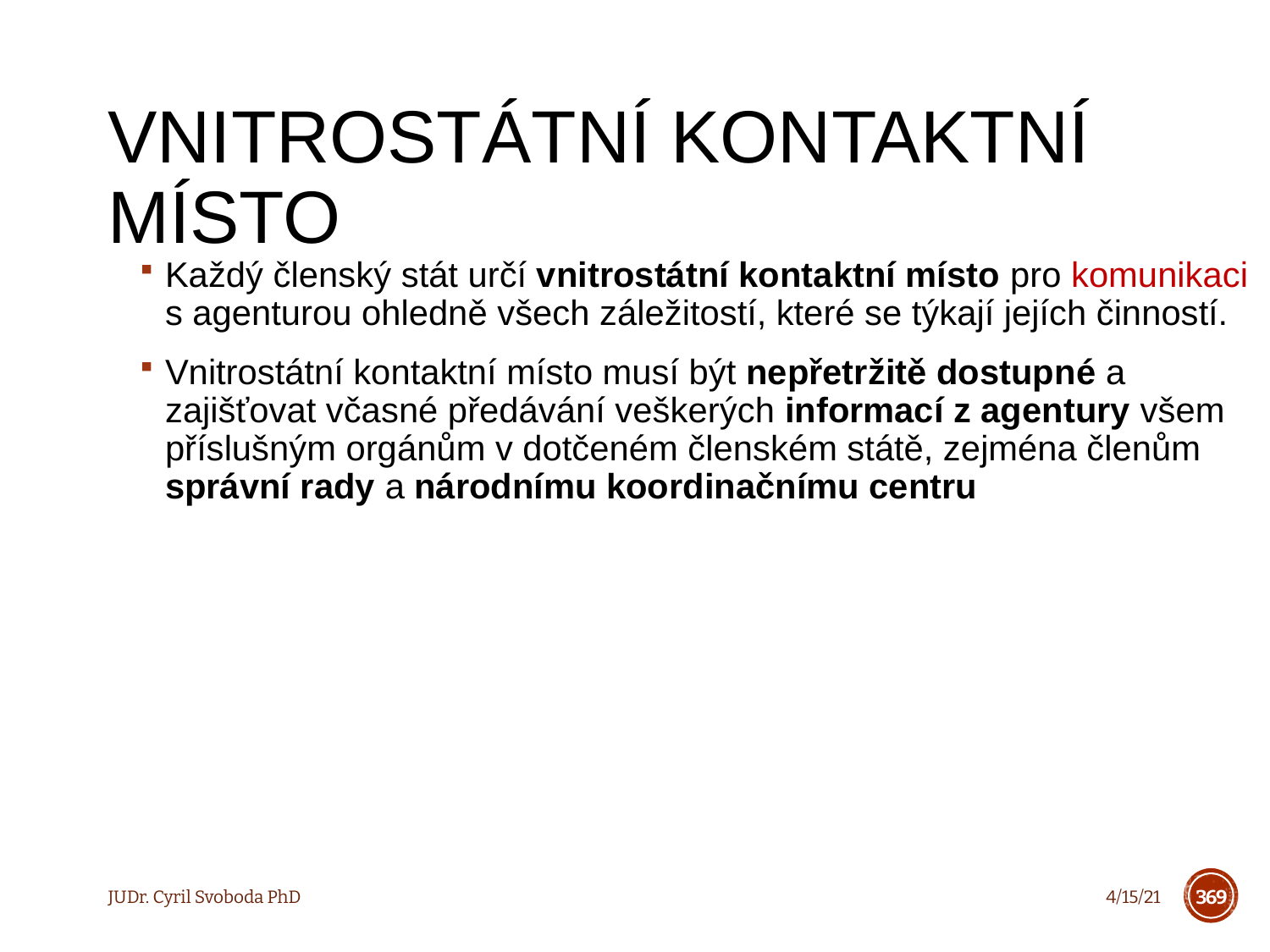

# Vnitrostátní kontaktní místo
Každý členský stát určí vnitrostátní kontaktní místo pro komunikaci s agenturou ohledně všech záležitostí, které se týkají jejích činností.
Vnitrostátní kontaktní místo musí být nepřetržitě dostupné a zajišťovat včasné předávání veškerých informací z agentury všem příslušným orgánům v dotčeném členském státě, zejména členům správní rady a národnímu koordinačnímu centru
JUDr. Cyril Svoboda PhD
4/15/21
369